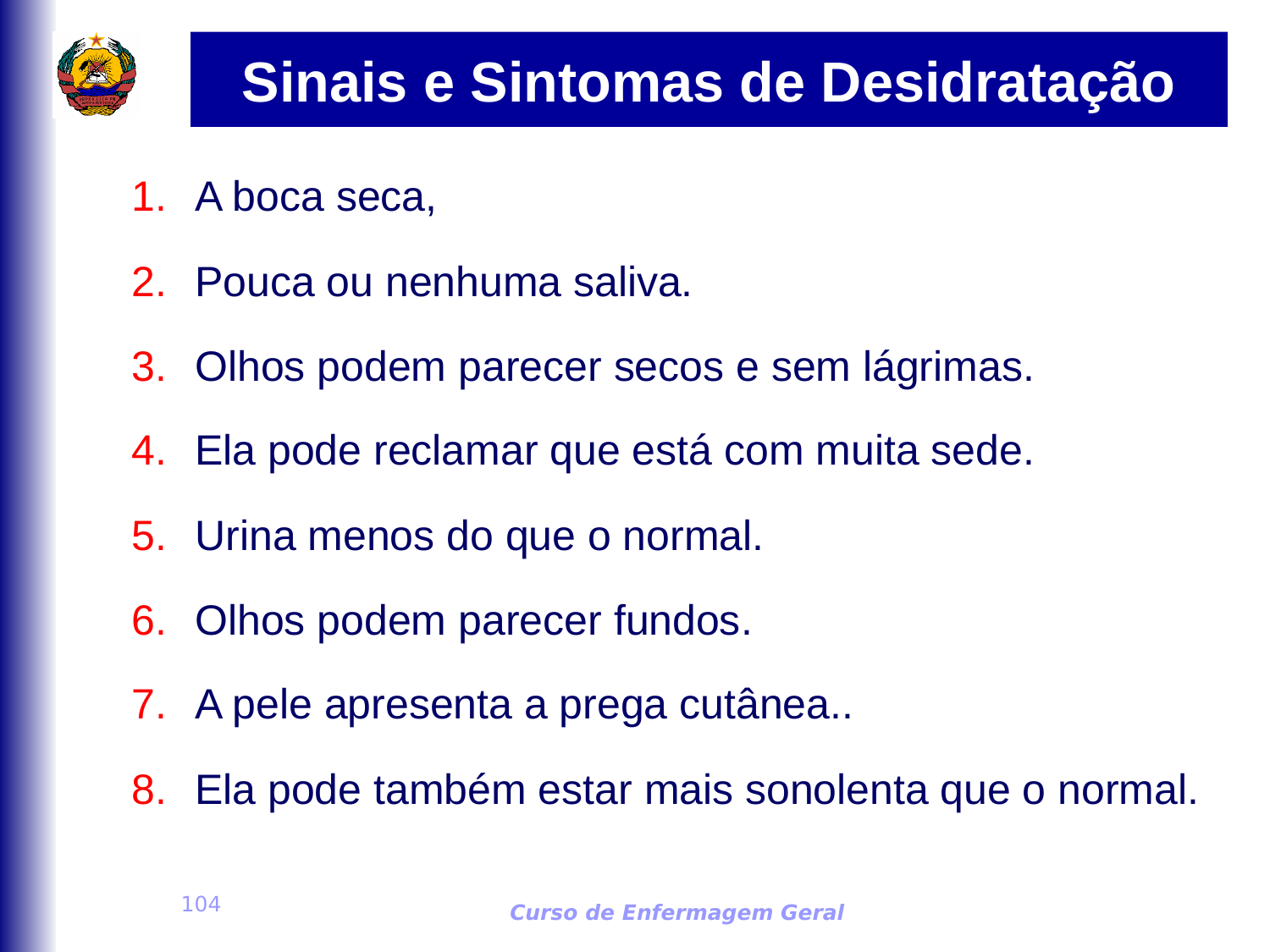

# Sinais e Sintomas de Desidratação
A boca seca,
Pouca ou nenhuma saliva.
Olhos podem parecer secos e sem lágrimas.
Ela pode reclamar que está com muita sede.
Urina menos do que o normal.
Olhos podem parecer fundos.
A pele apresenta a prega cutânea..
Ela pode também estar mais sonolenta que o normal.

104
Curso de Enfermagem Geral